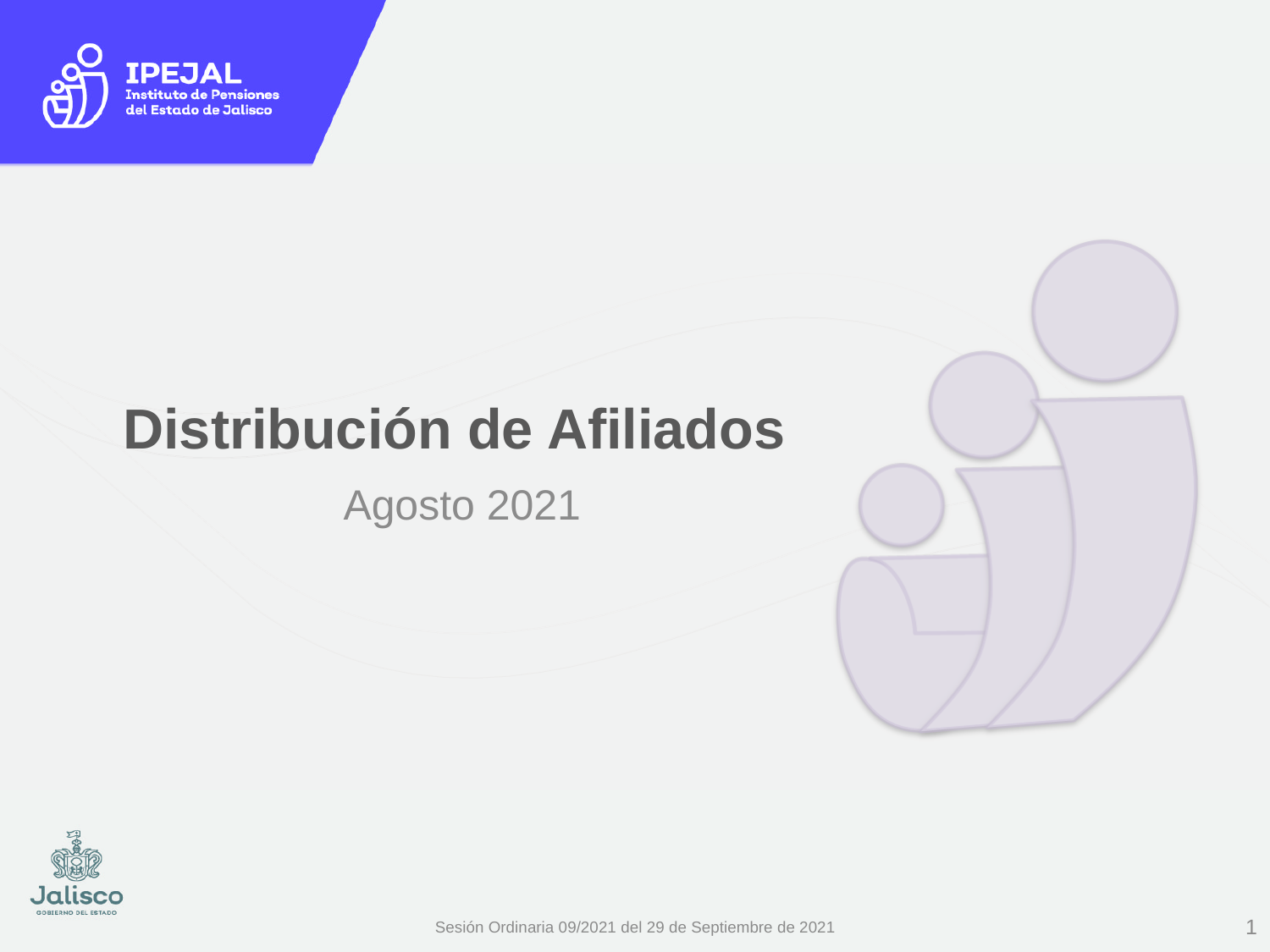

# Distribución de Afiliados
Agosto 2021
Sesión Ordinaria 09/2021 del 29 de Septiembre de 2021
1